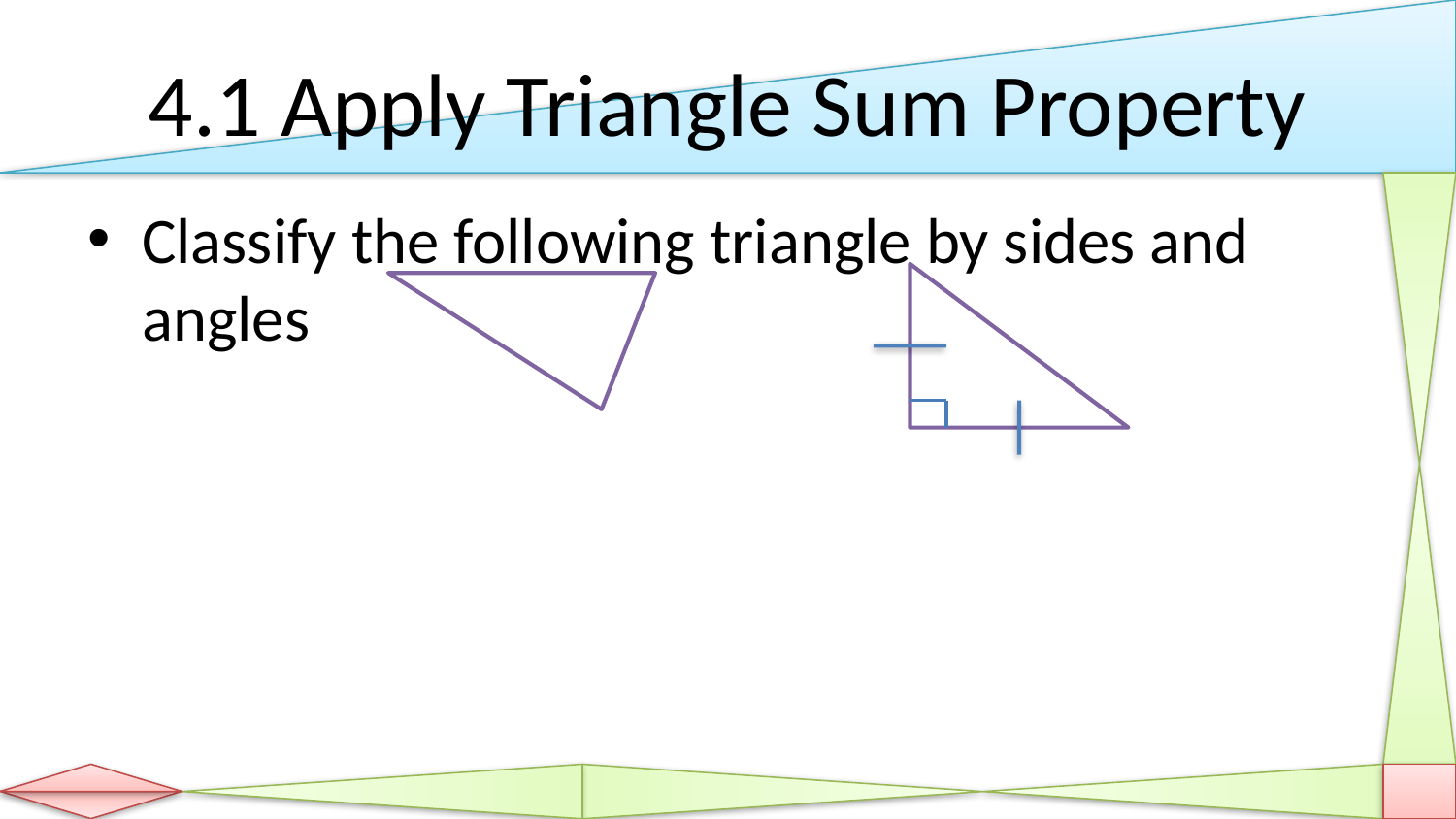

# 4.1 Apply Triangle Sum Property
Classify the following triangle by sides and angles